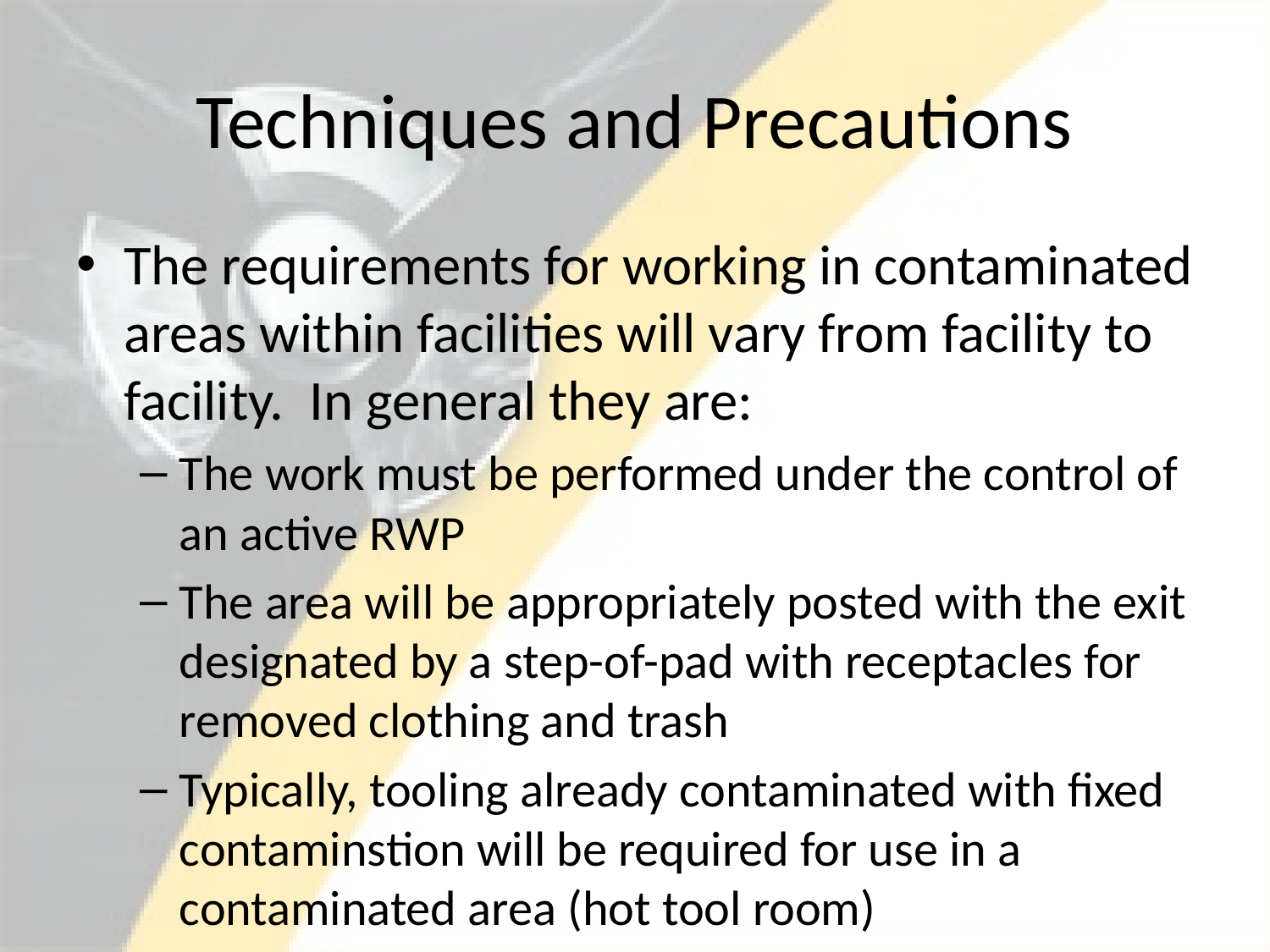

# Techniques and Precautions
The requirements for working in contaminated areas within facilities will vary from facility to facility.  In general they are:
The work must be performed under the control of an active RWP
The area will be appropriately posted with the exit designated by a step-of-pad with receptacles for removed clothing and trash
Typically, tooling already contaminated with fixed contaminstion will be required for use in a contaminated area (hot tool room)